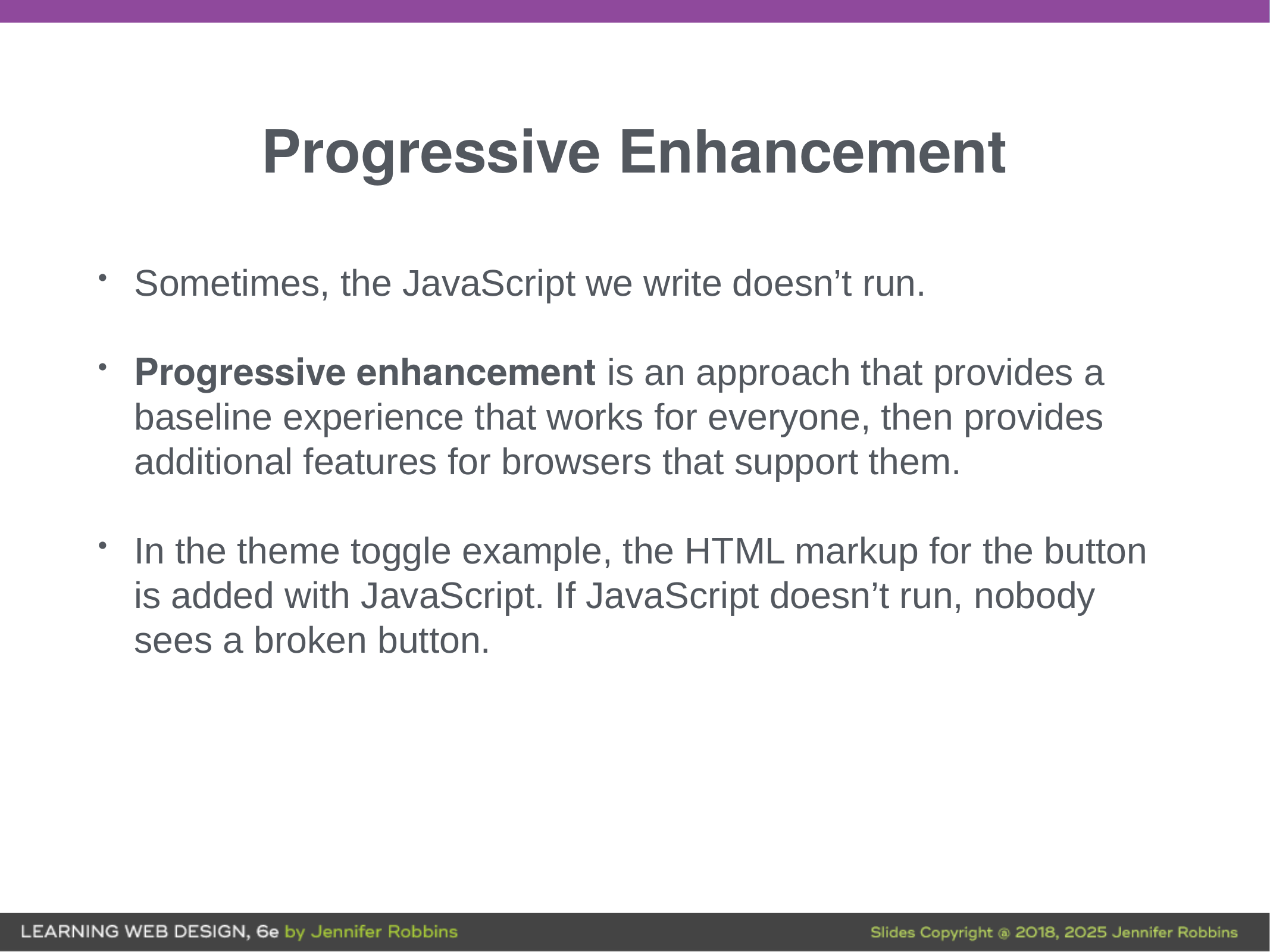

# Progressive Enhancement
Sometimes, the JavaScript we write doesn’t run.
Progressive enhancement is an approach that provides a baseline experience that works for everyone, then provides additional features for browsers that support them.
In the theme toggle example, the HTML markup for the button is added with JavaScript. If JavaScript doesn’t run, nobody sees a broken button.